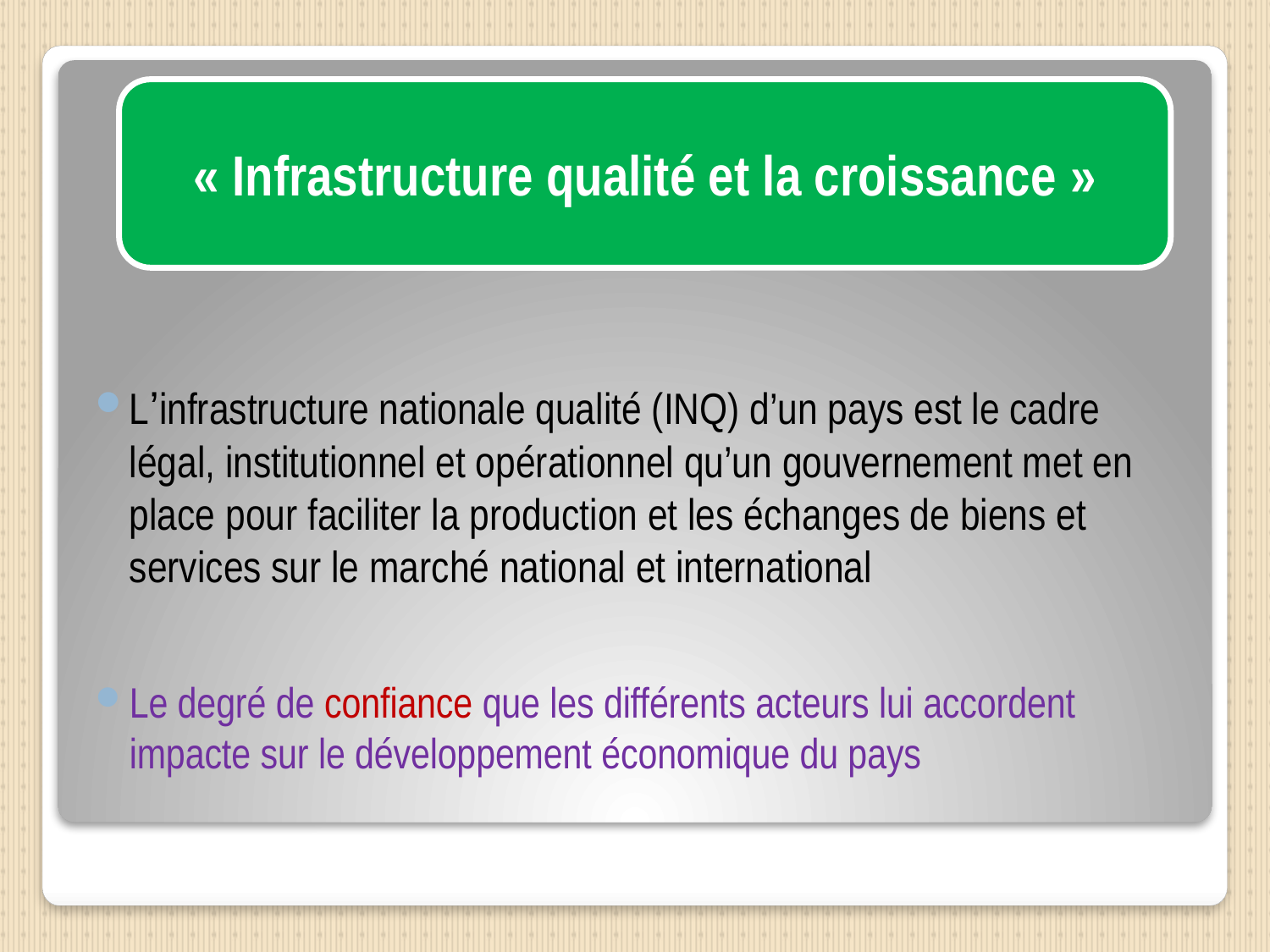

« Infrastructure qualité et la croissance »

Lʼinfrastructure nationale qualité (INQ) d’un pays est le cadre légal, institutionnel et opérationnel qu’un gouvernement met en place pour faciliter la production et les échanges de biens et services sur le marché national et international

Le degré de confiance que les différents acteurs lui accordent impacte sur le développement économique du pays